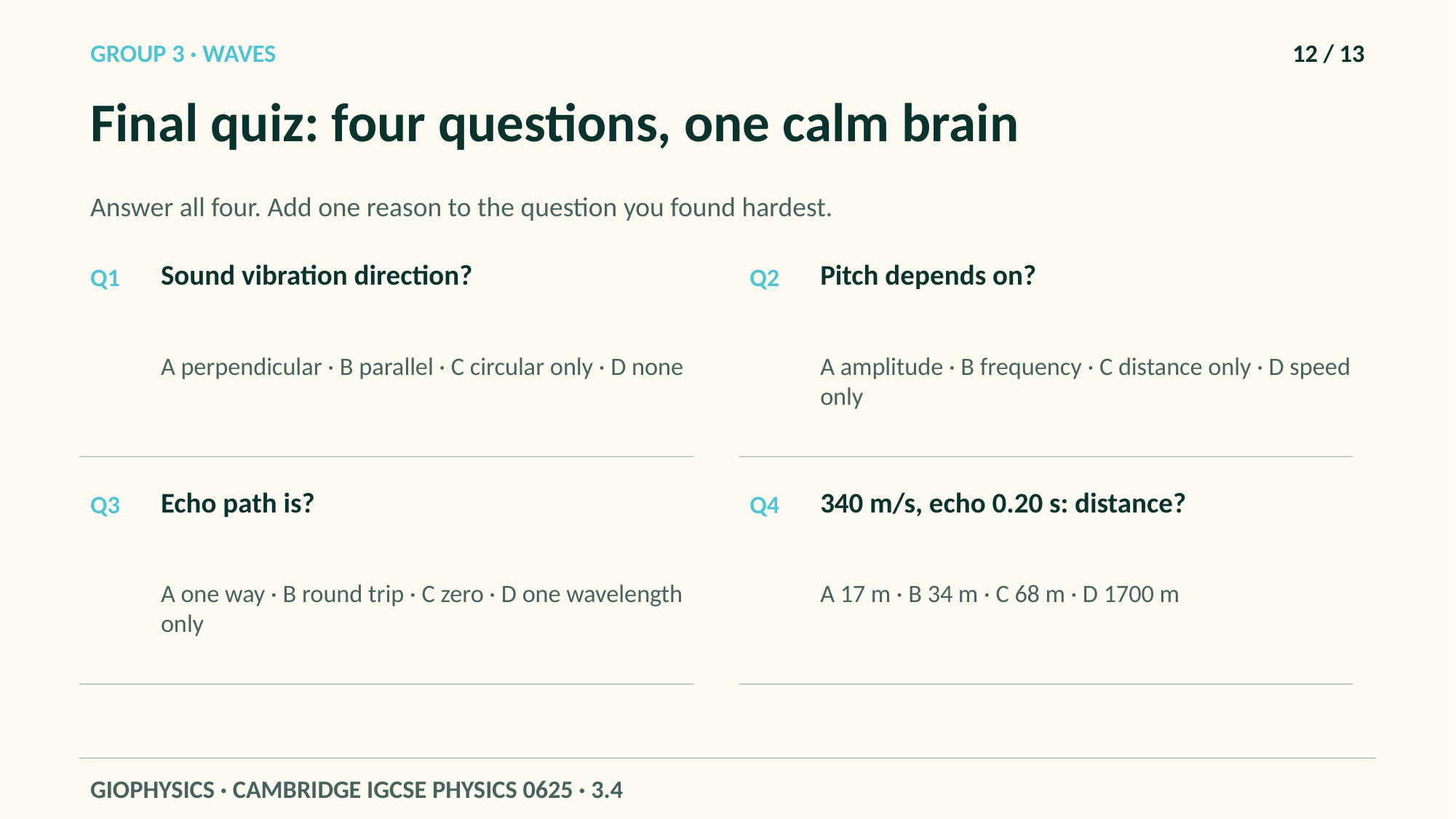

GROUP 3 · WAVES
12 / 13
Final quiz: four questions, one calm brain
Answer all four. Add one reason to the question you found hardest.
Sound vibration direction?
Pitch depends on?
Q1
Q2
A perpendicular · B parallel · C circular only · D none
A amplitude · B frequency · C distance only · D speed only

Echo path is?
340 m/s, echo 0.20 s: distance?
Q3
Q4
A one way · B round trip · C zero · D one wavelength only
A 17 m · B 34 m · C 68 m · D 1700 m

GIOPHYSICS · CAMBRIDGE IGCSE PHYSICS 0625 · 3.4